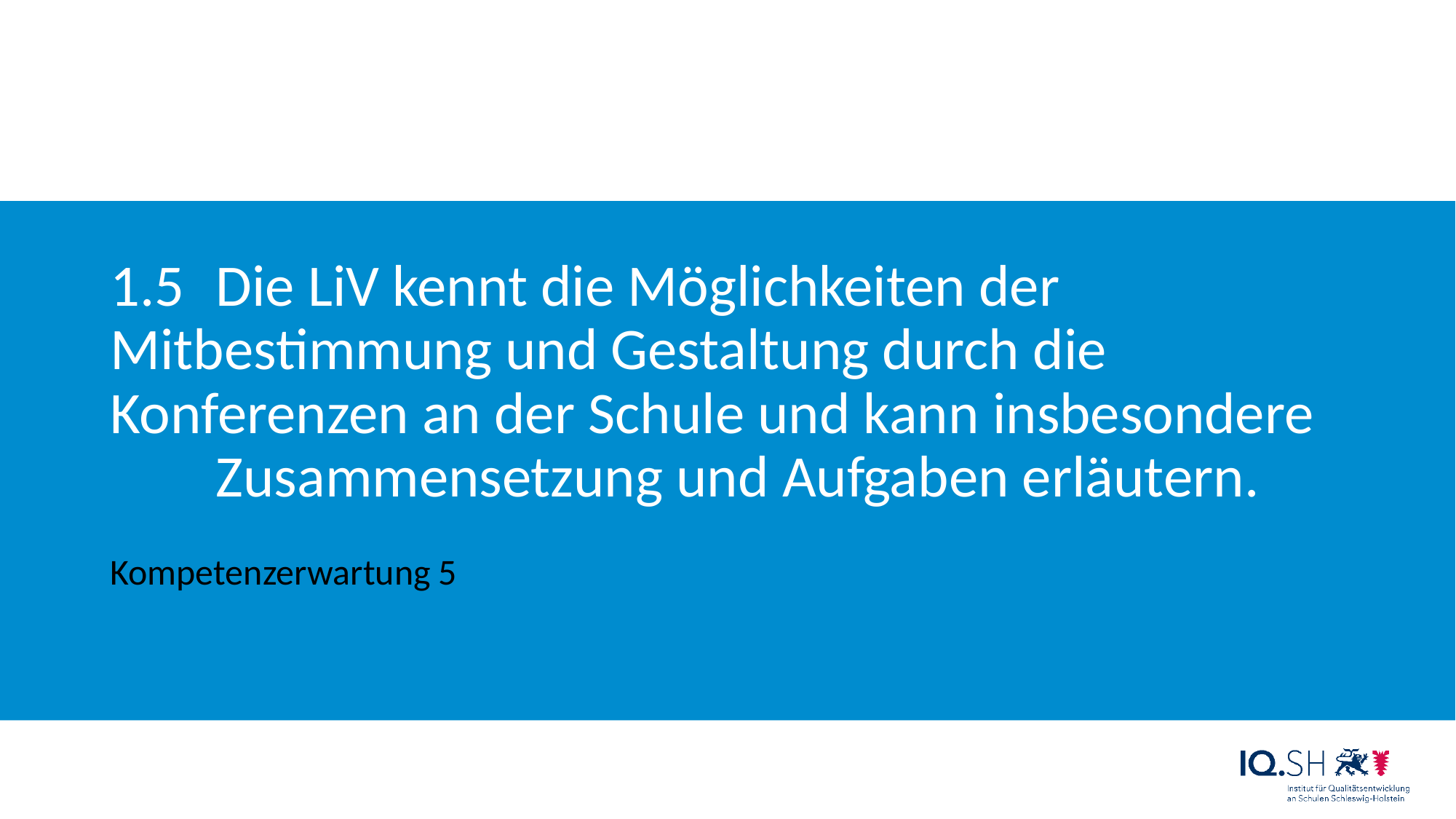

# 1.5 	Die LiV kennt die Möglichkeiten der 	Mitbestimmung und Gestaltung durch die 	Konferenzen an der Schule und kann insbesondere 	Zusammensetzung und Aufgaben erläutern.
Kompetenzerwartung 5